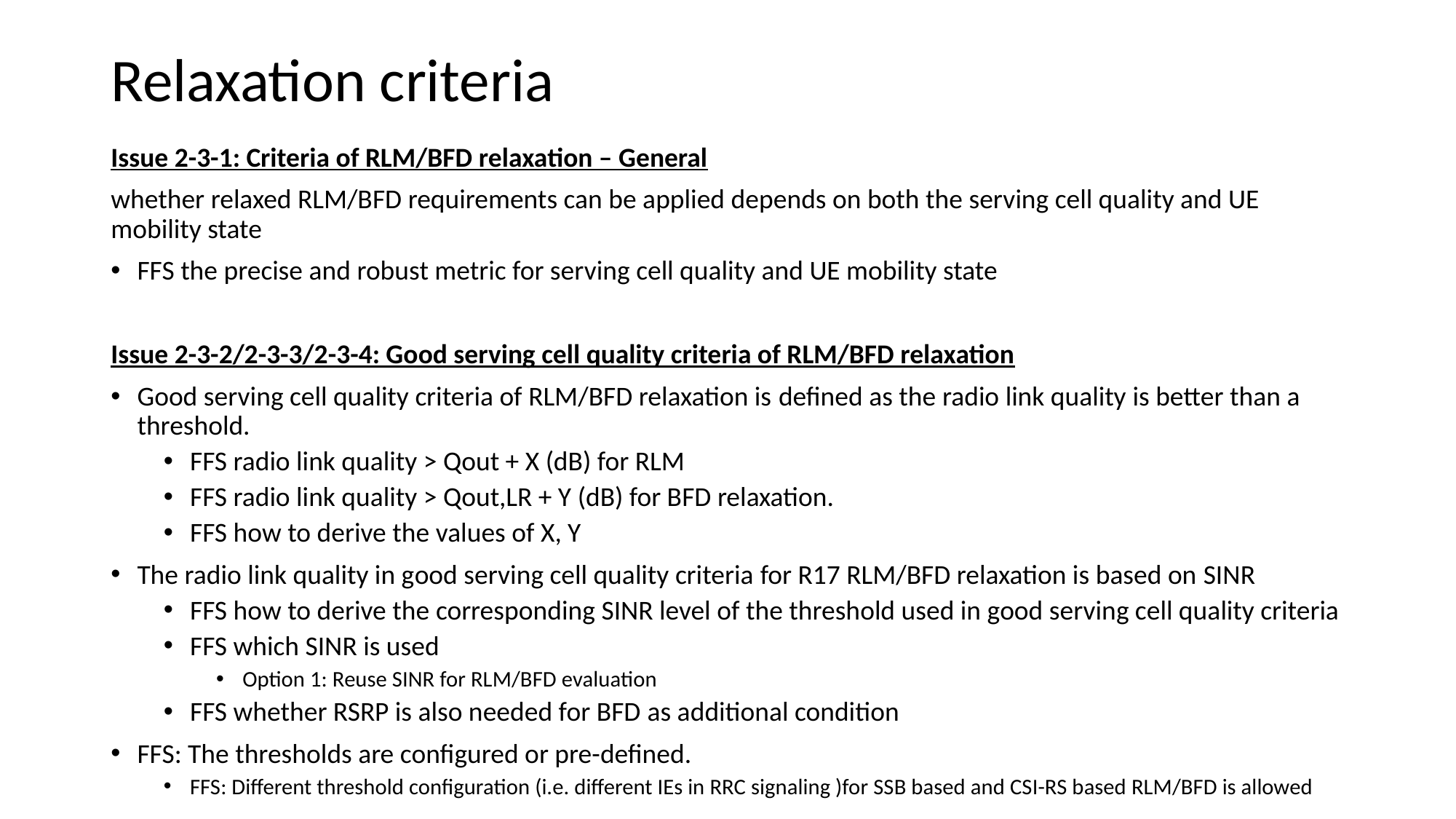

# Relaxation criteria
Issue 2-3-1: Criteria of RLM/BFD relaxation – General
whether relaxed RLM/BFD requirements can be applied depends on both the serving cell quality and UE mobility state
FFS the precise and robust metric for serving cell quality and UE mobility state

Issue 2-3-2/2-3-3/2-3-4: Good serving cell quality criteria of RLM/BFD relaxation
Good serving cell quality criteria of RLM/BFD relaxation is defined as the radio link quality is better than a threshold.
FFS radio link quality > Qout + X (dB) for RLM
FFS radio link quality > Qout,LR + Y (dB) for BFD relaxation.
FFS how to derive the values of X, Y
The radio link quality in good serving cell quality criteria for R17 RLM/BFD relaxation is based on SINR
FFS how to derive the corresponding SINR level of the threshold used in good serving cell quality criteria
FFS which SINR is used
Option 1: Reuse SINR for RLM/BFD evaluation
FFS whether RSRP is also needed for BFD as additional condition
FFS: The thresholds are configured or pre-defined.
FFS: Different threshold configuration (i.e. different IEs in RRC signaling )for SSB based and CSI-RS based RLM/BFD is allowed